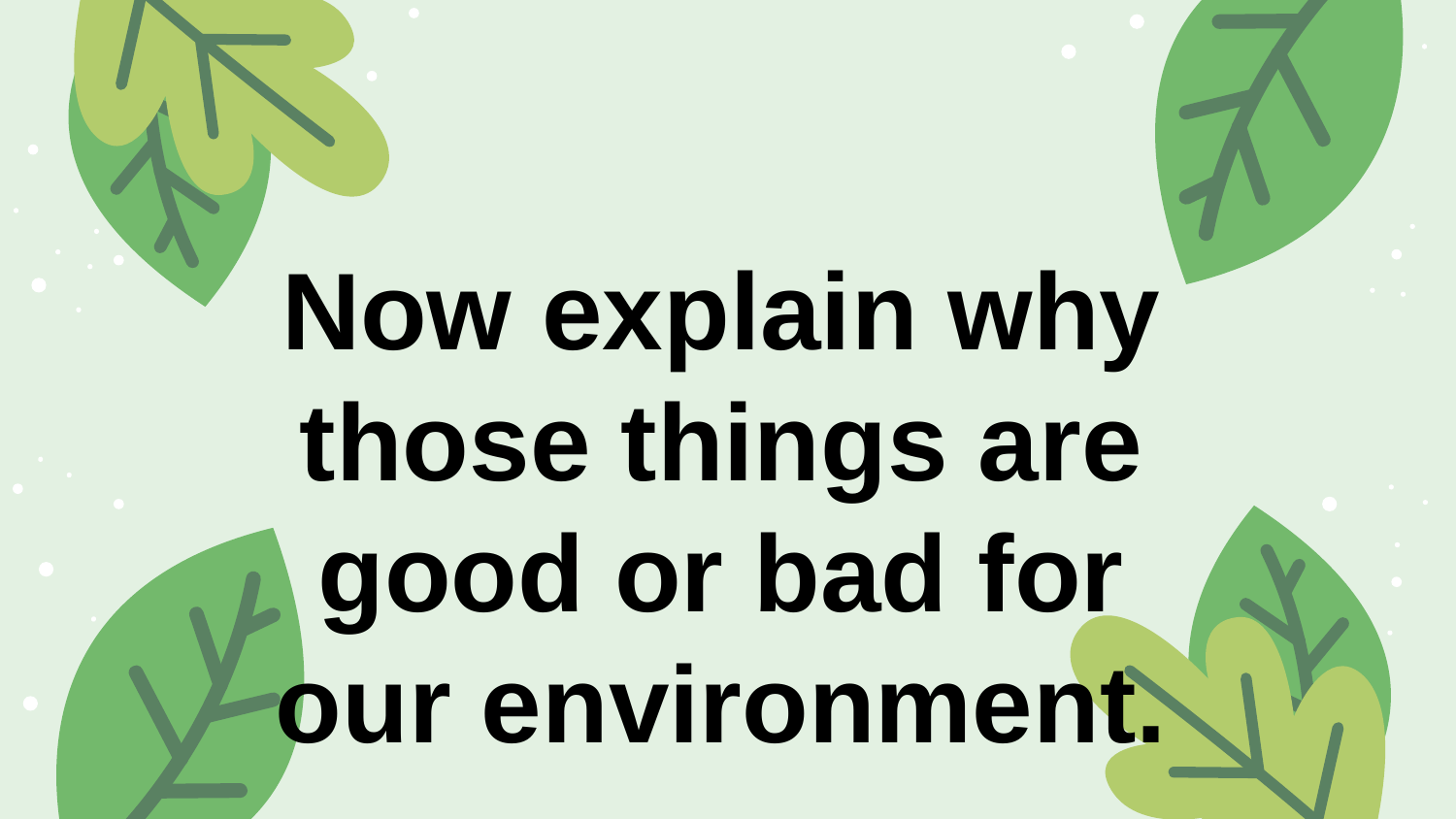

Now explain why those things are good or bad for our environment.